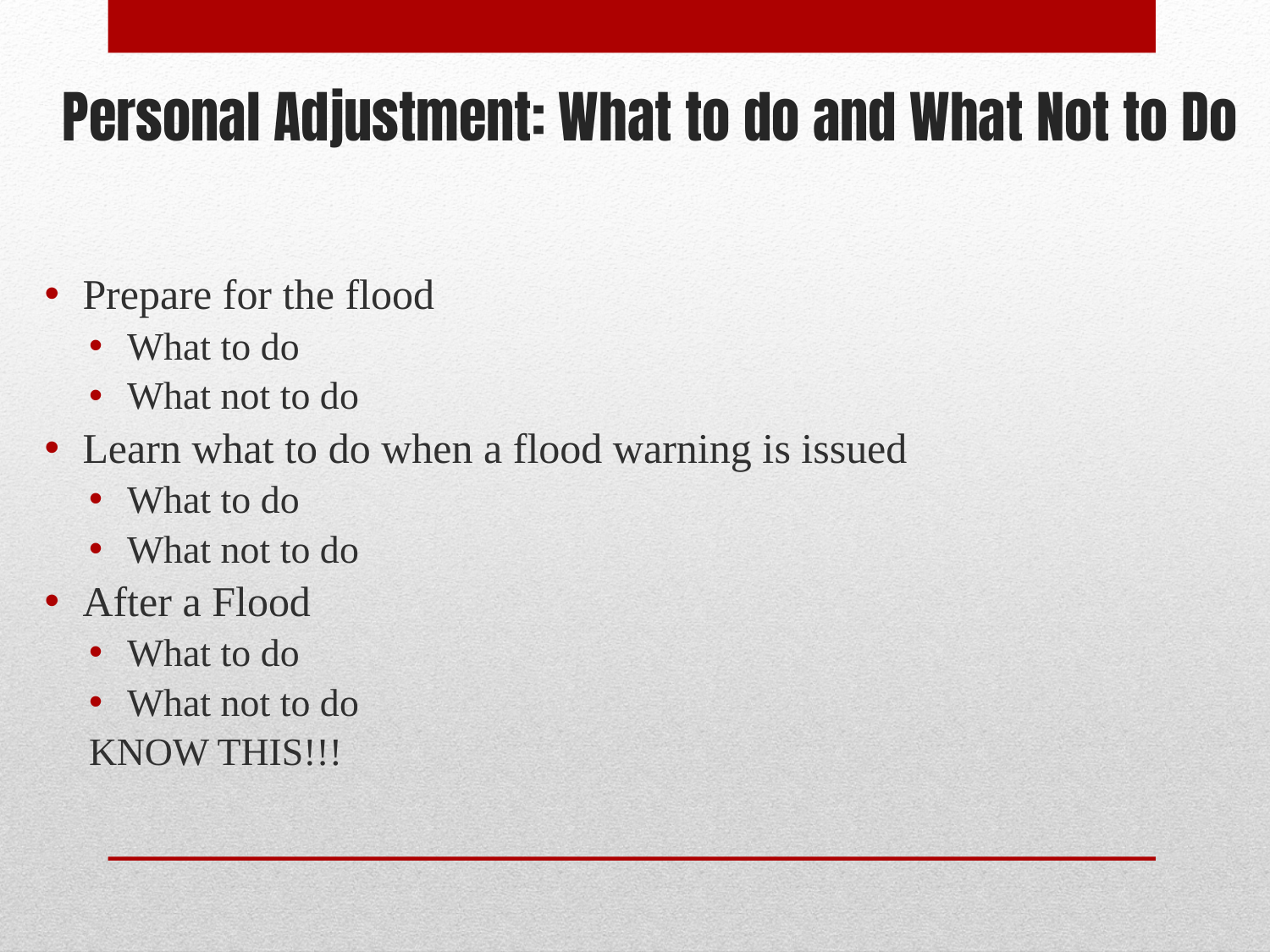

Personal Adjustment: What to do and What Not to Do
Prepare for the flood
What to do
What not to do
Learn what to do when a flood warning is issued
What to do
What not to do
After a Flood
What to do
What not to do
KNOW THIS!!!